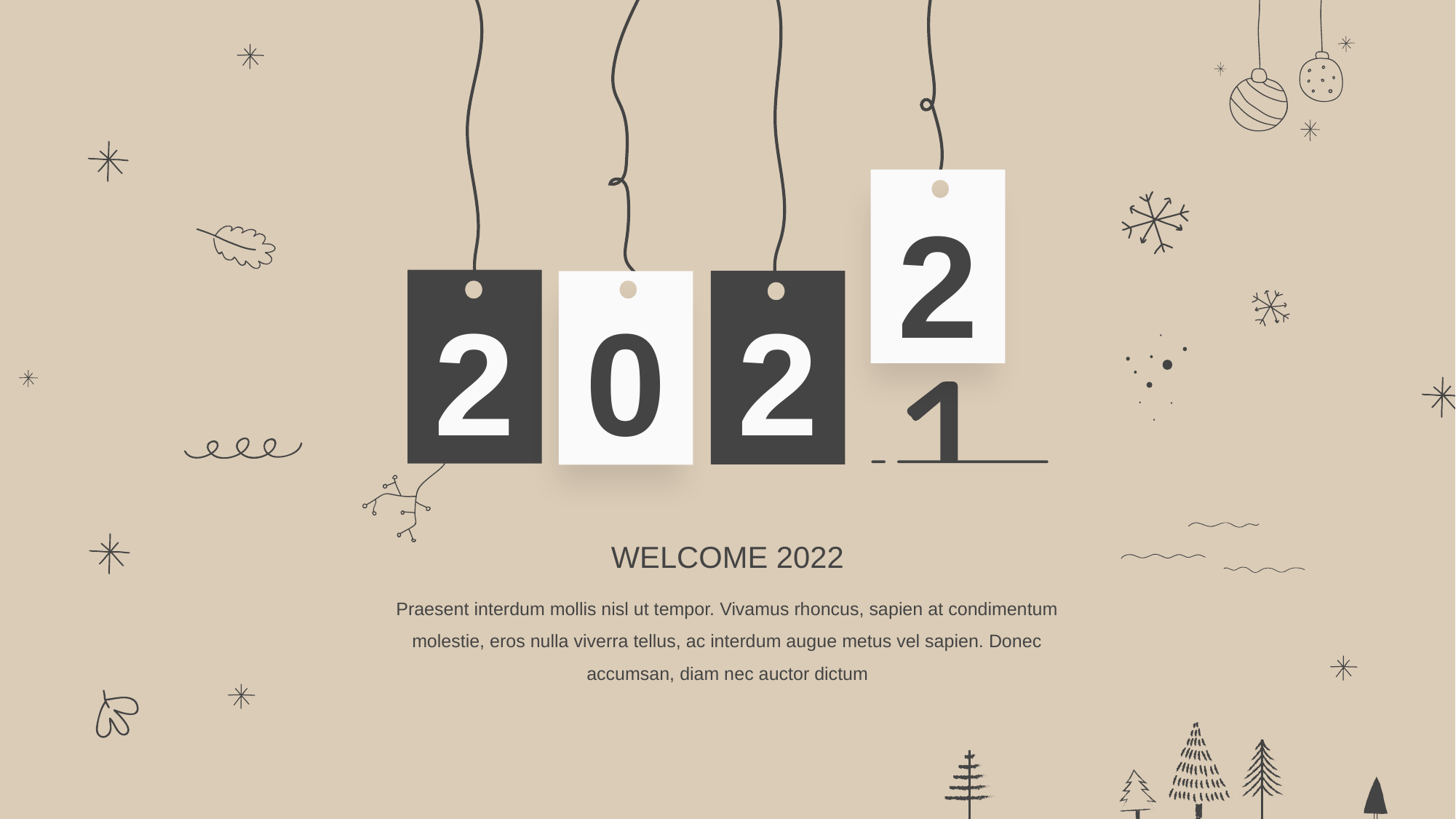

2

2
0
2

WELCOME 2022

Praesent interdum mollis nisl ut tempor. Vivamus rhoncus, sapien at condimentum molestie, eros nulla viverra tellus, ac interdum augue metus vel sapien. Donec accumsan, diam nec auctor dictum